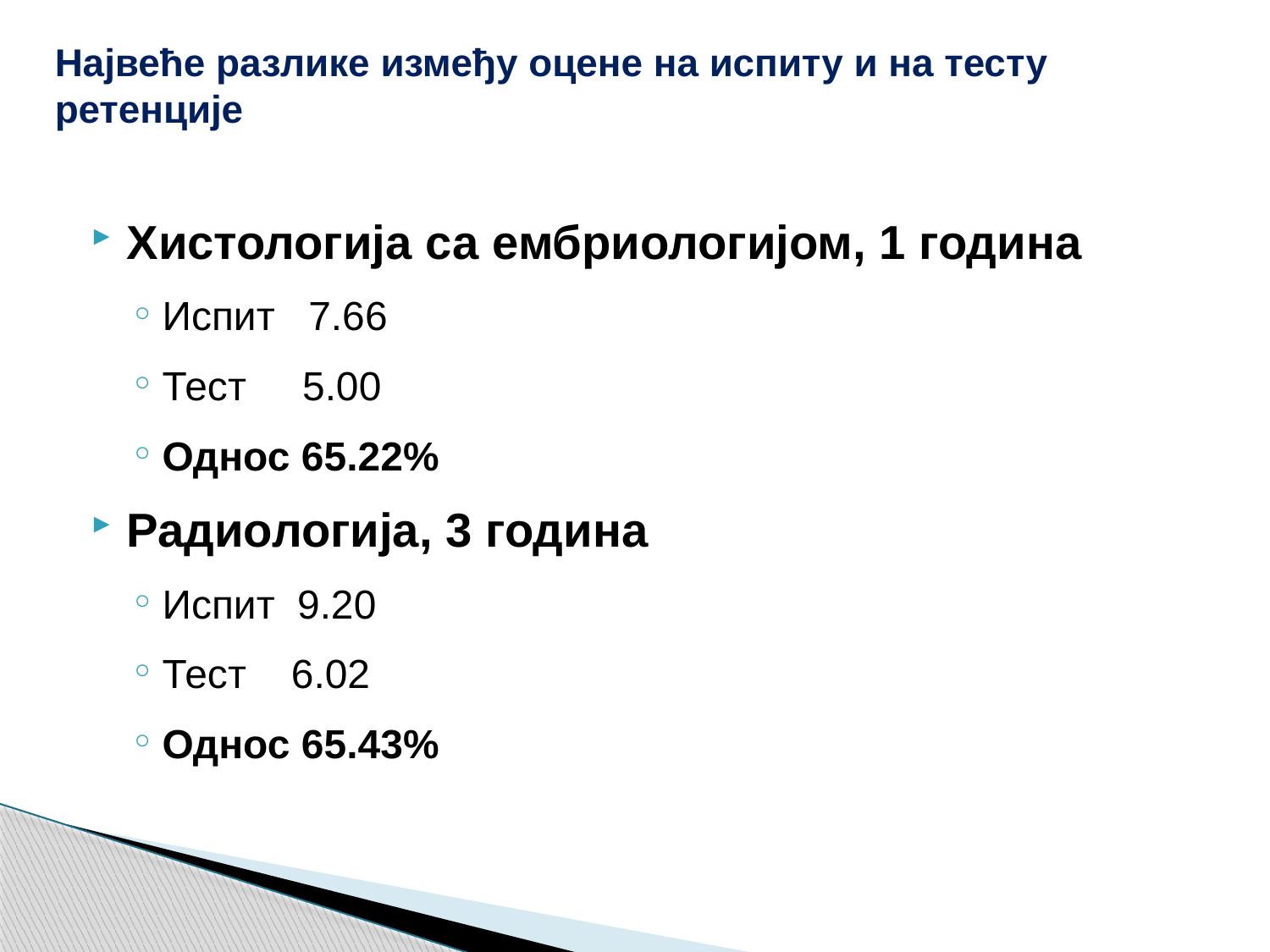

# Највеће разлике између оцене на испиту и на тесту ретенције
Хистологија са ембриологијом, 1 година
Испит   7.66
Тест     5.00
Однос 65.22%
Радиологија, 3 година
Испит  9.20
Тест    6.02
Однос 65.43%